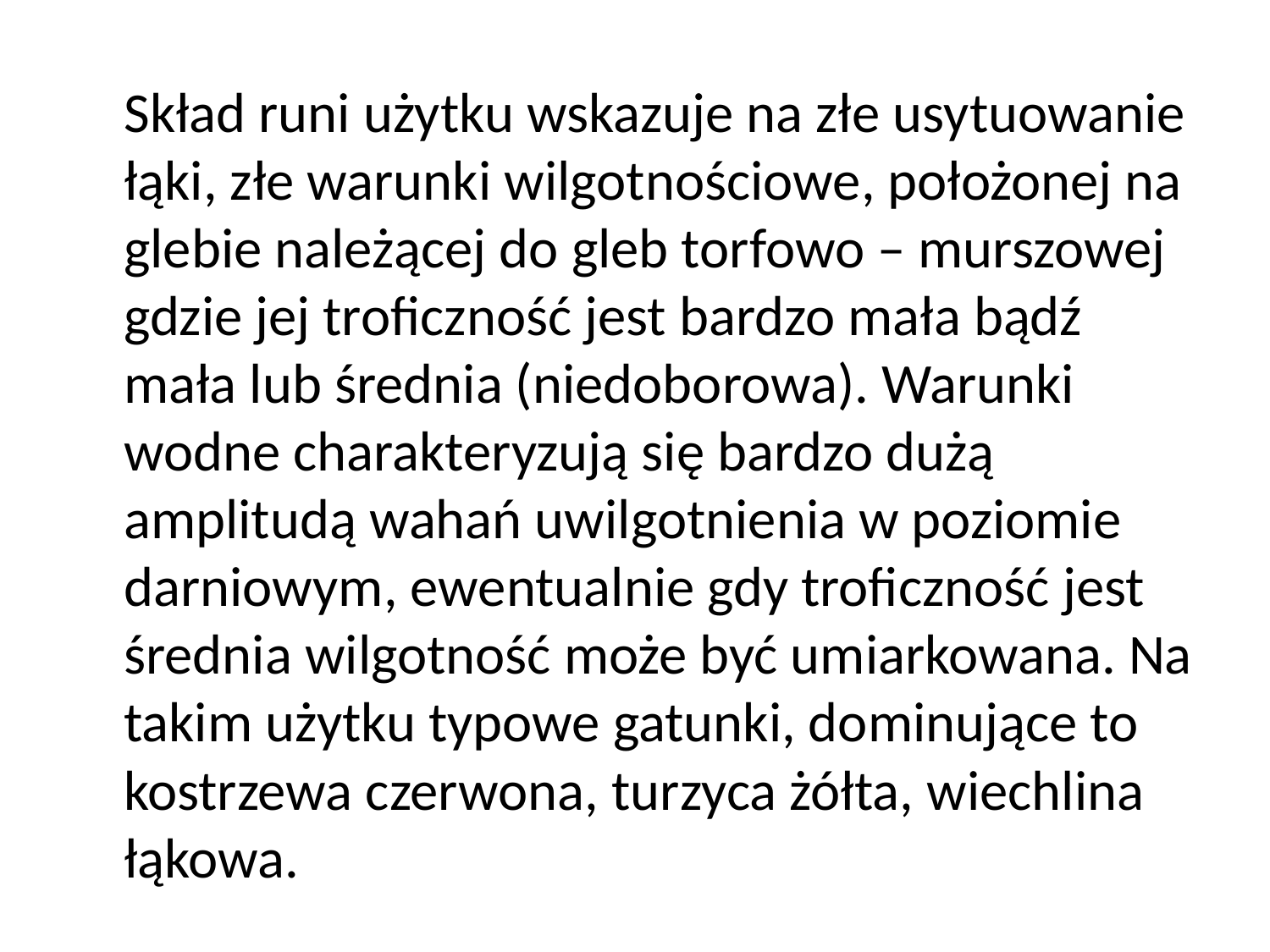

#
	Skład runi użytku wskazuje na złe usytuowanie łąki, złe warunki wilgotnościowe, położonej na glebie należącej do gleb torfowo – murszowej gdzie jej troficzność jest bardzo mała bądź mała lub średnia (niedoborowa). Warunki wodne charakteryzują się bardzo dużą amplitudą wahań uwilgotnienia w poziomie darniowym, ewentualnie gdy troficzność jest średnia wilgotność może być umiarkowana. Na takim użytku typowe gatunki, dominujące to kostrzewa czerwona, turzyca żółta, wiechlina łąkowa.